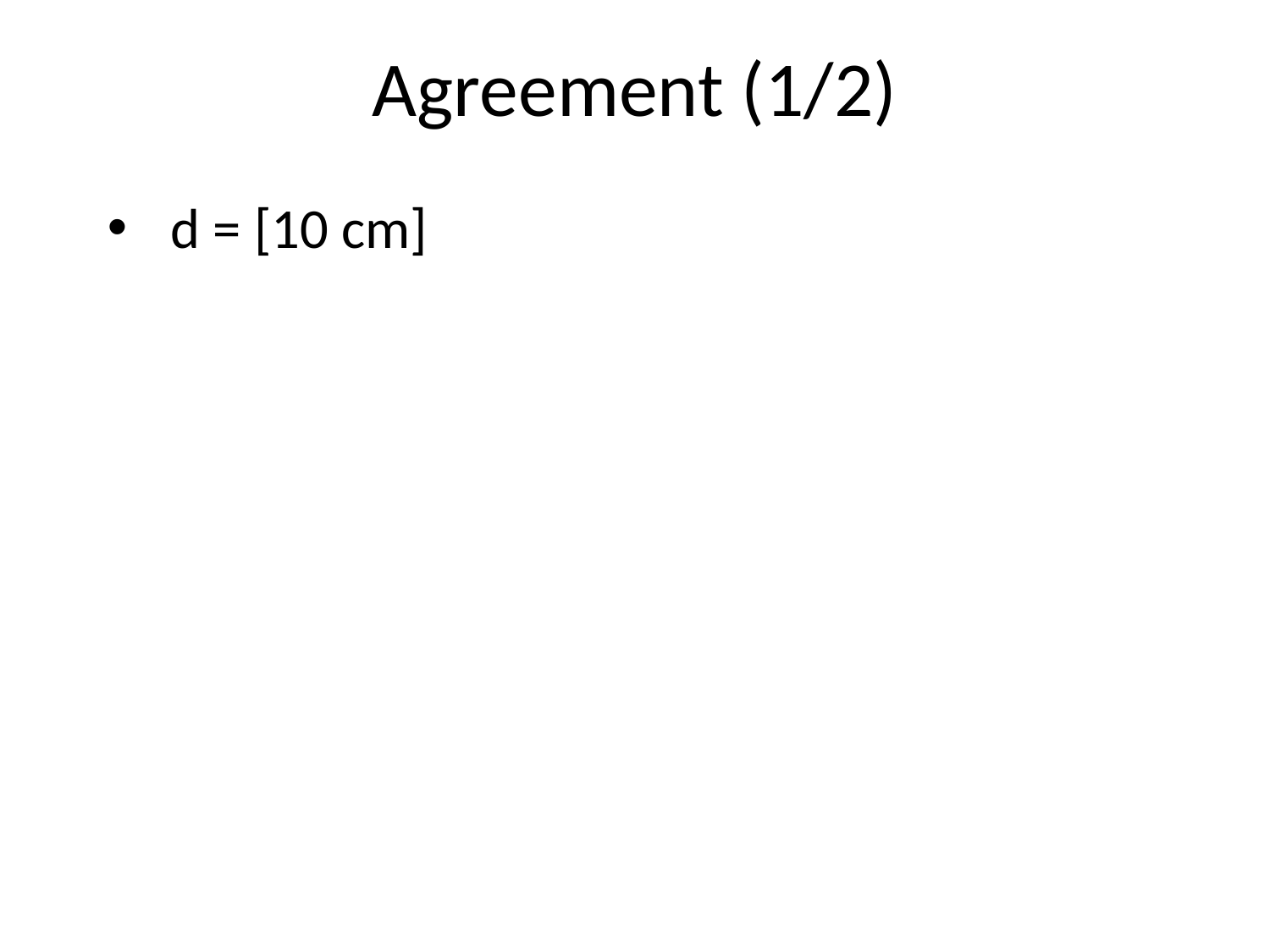

# Agreement (1/2)

d = [10 cm]